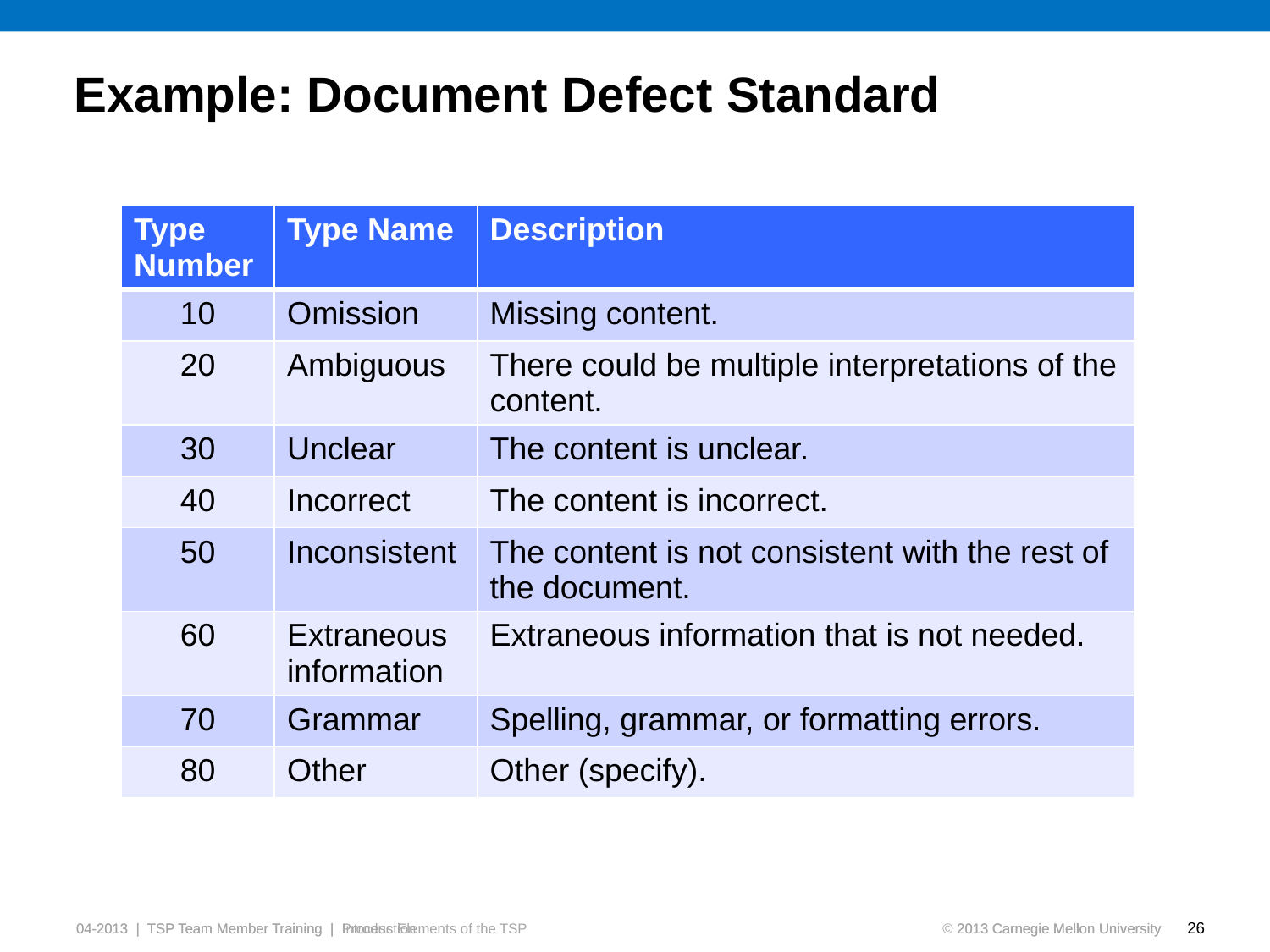

# Example: Document Defect Standard
| Type Number | Type Name | Description |
| --- | --- | --- |
| 10 | Omission | Missing content. |
| 20 | Ambiguous | There could be multiple interpretations of the content. |
| 30 | Unclear | The content is unclear. |
| 40 | Incorrect | The content is incorrect. |
| 50 | Inconsistent | The content is not consistent with the rest of the document. |
| 60 | Extraneous information | Extraneous information that is not needed. |
| 70 | Grammar | Spelling, grammar, or formatting errors. |
| 80 | Other | Other (specify). |